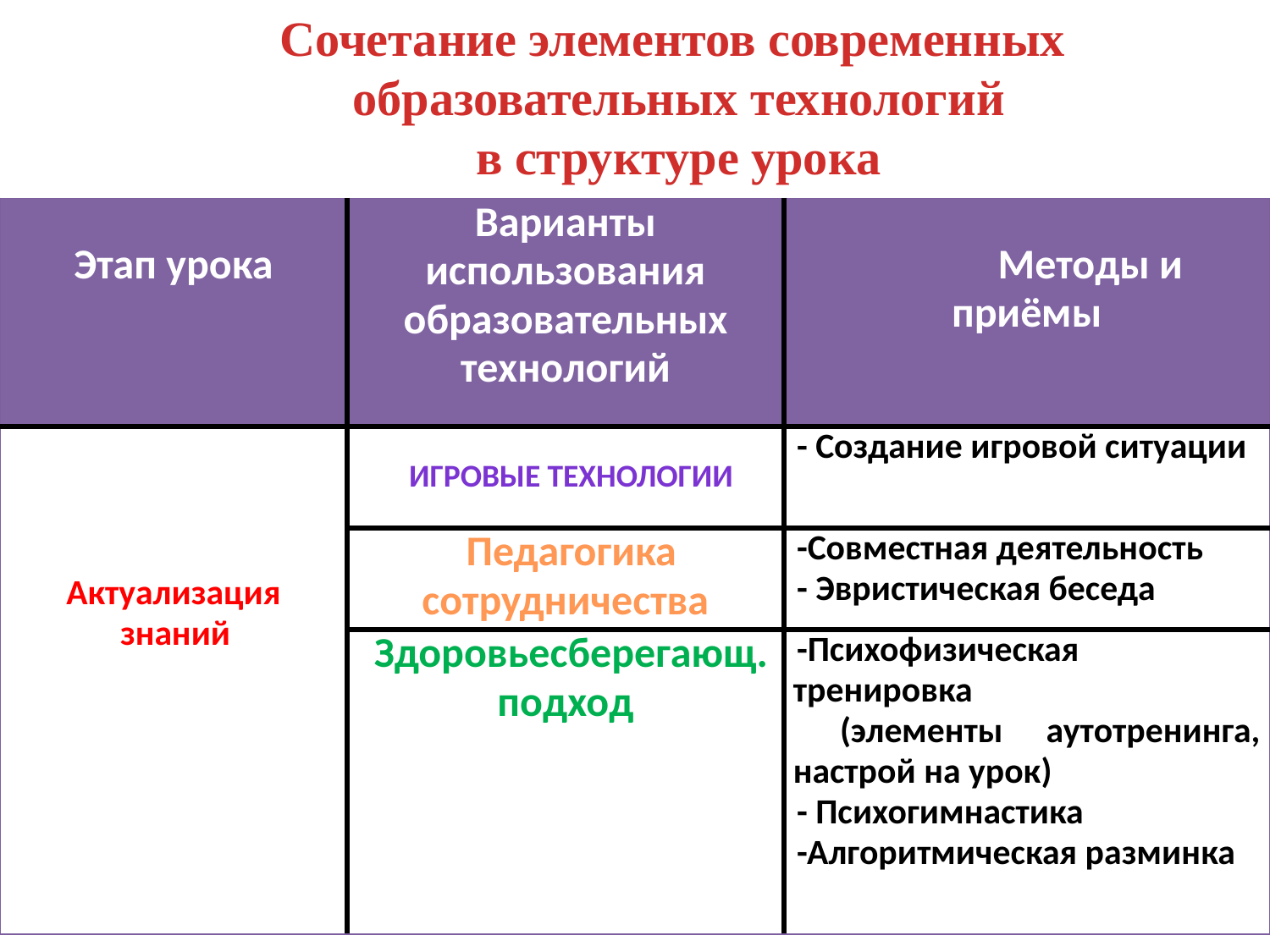

Сочетание элементов современных
образовательных технологий
в структуре урока
| Этап урока | Варианты использования образовательных технологий | Методы и приёмы |
| --- | --- | --- |
| Актуализация знаний | Игровые технологии | - Создание игровой ситуации |
|  | Педагогика сотрудничества | -Совместная деятельность - Эвристическая беседа |
|  | Здоровьесберегающ. подход | -Психофизическая тренировка (элементы аутотренинга, настрой на урок) - Психогимнастика -Алгоритмическая разминка |